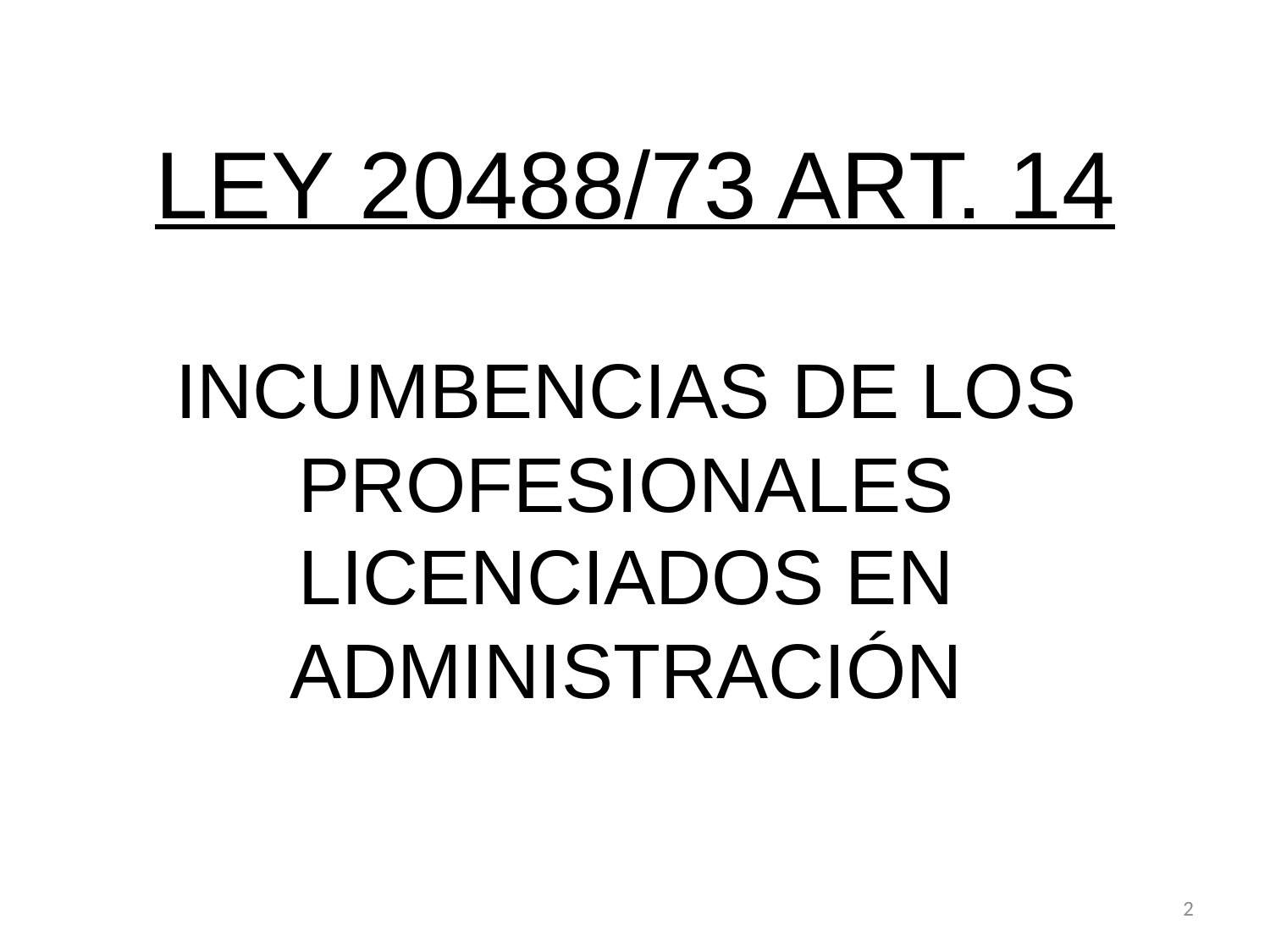

# LEY 20488/73 ART. 14

INCUMBENCIAS DE LOS PROFESIONALES LICENCIADOS EN ADMINISTRACIÓN
2